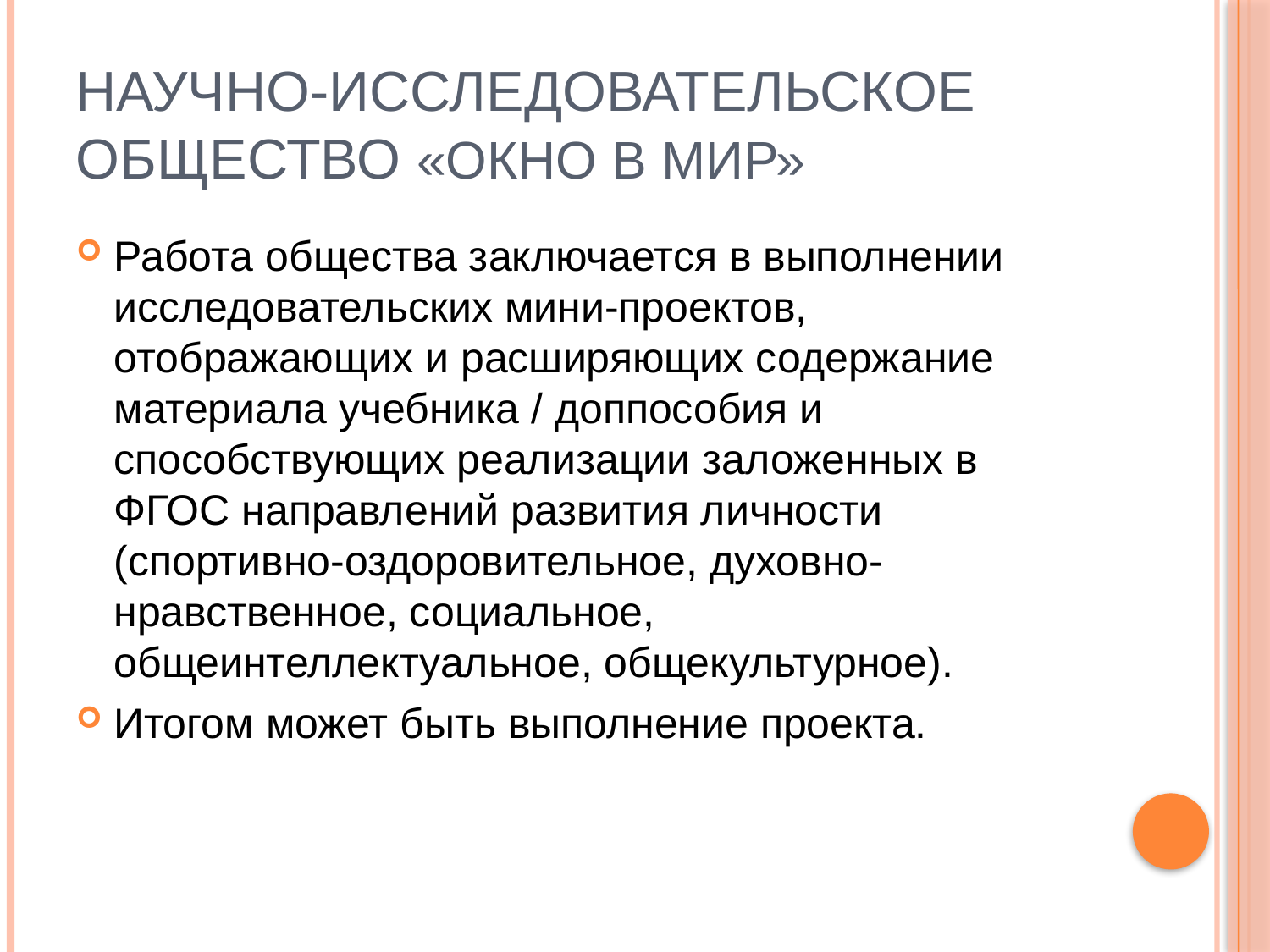

# научно-исследовательское общество «Окно в мир»
Работа общества заключается в выполнении исследовательских мини-проектов, отображающих и расширяющих содержание материала учебника / доппособия и способствующих реализации заложенных в ФГОС направлений развития личности (спортивно-оздоровительное, духовно-нравственное, социальное, общеинтеллектуальное, общекультурное).
Итогом может быть выполнение проекта.